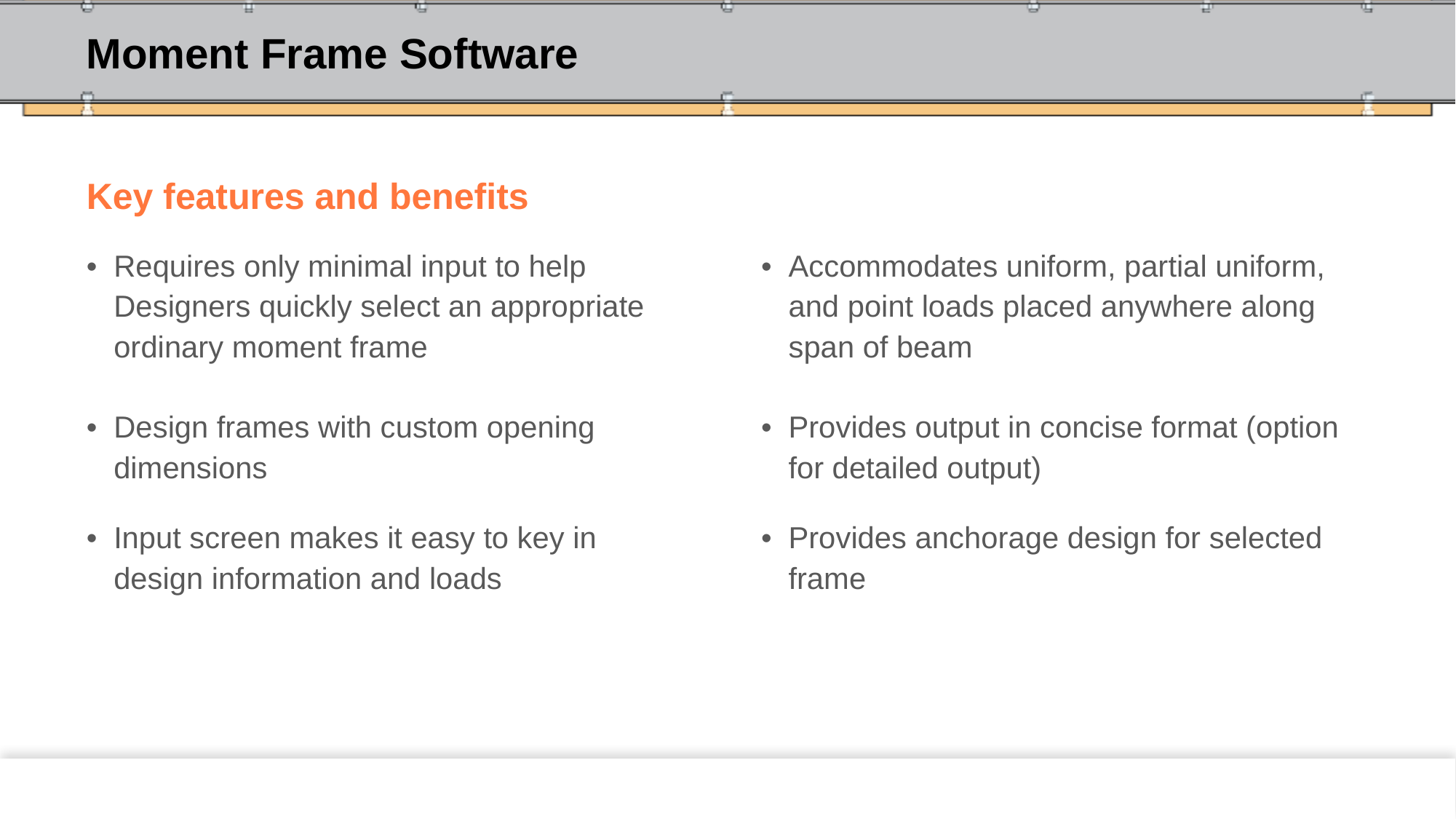

# Moment Frame Software
Key features and benefits
| Requires only minimal input to help Designers quickly select an appropriate ordinary moment frame |  | Accommodates uniform, partial uniform, and point loads placed anywhere along span of beam |
| --- | --- | --- |
| Design frames with custom opening dimensions |  | Provides output in concise format (option for detailed output) |
| Input screen makes it easy to key in design information and loads |  | Provides anchorage design for selected frame |